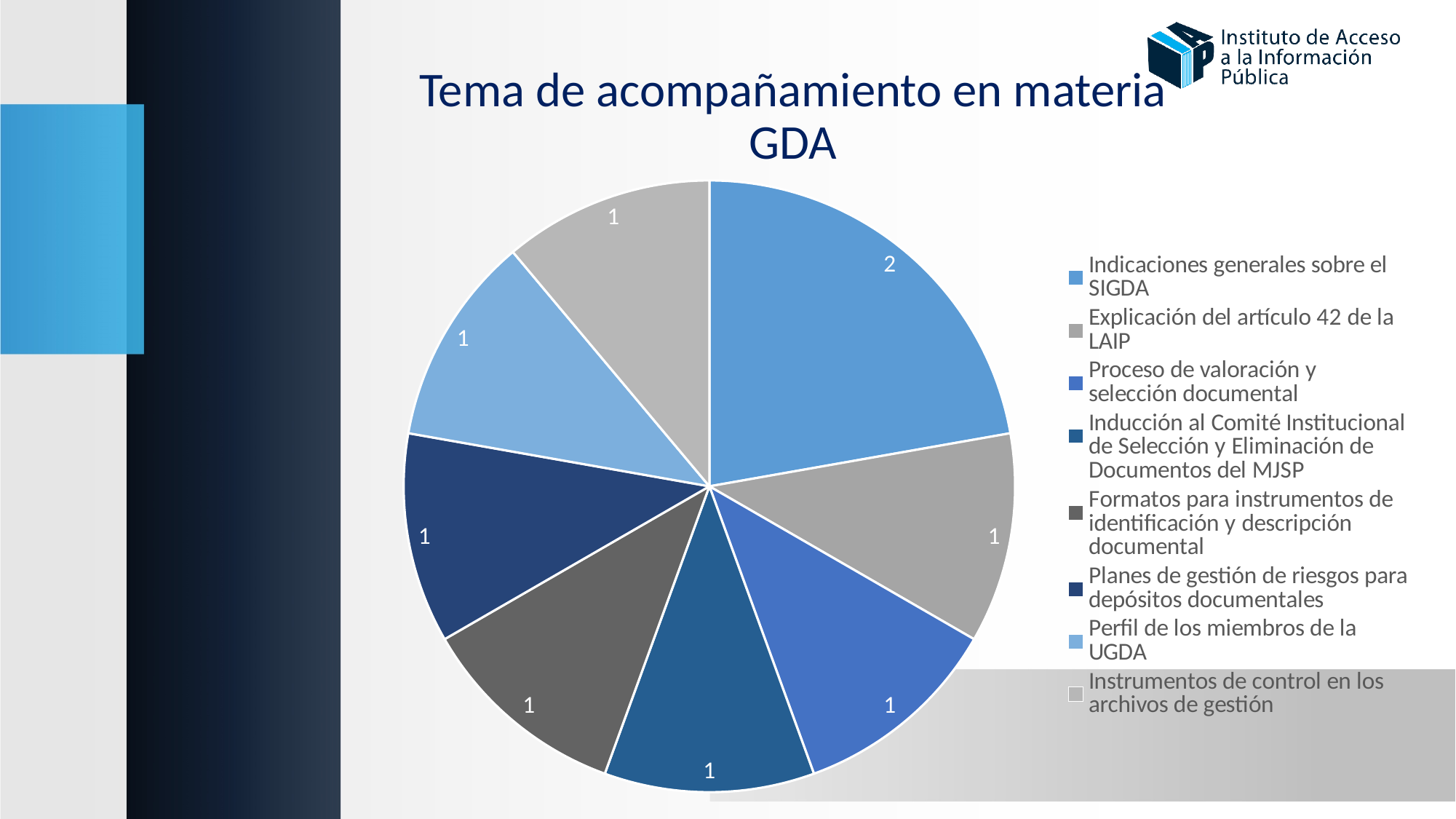

# Tema de acompañamiento en materia GDA

### Chart

| Category |  |
|---|---|
| Indicaciones generales sobre el SIGDA  | 2.0 |
| Explicación del artículo 42 de la LAIP | 1.0 |
| Proceso de valoración y selección documental  | 1.0 |
| Inducción al Comité Institucional de Selección y Eliminación de Documentos del MJSP | 1.0 |
| Formatos para instrumentos de identificación y descripción documental  | 1.0 |
| Planes de gestión de riesgos para depósitos documentales | 1.0 |
| Perfil de los miembros de la UGDA | 1.0 |
| Instrumentos de control en los archivos de gestión | 1.0 |